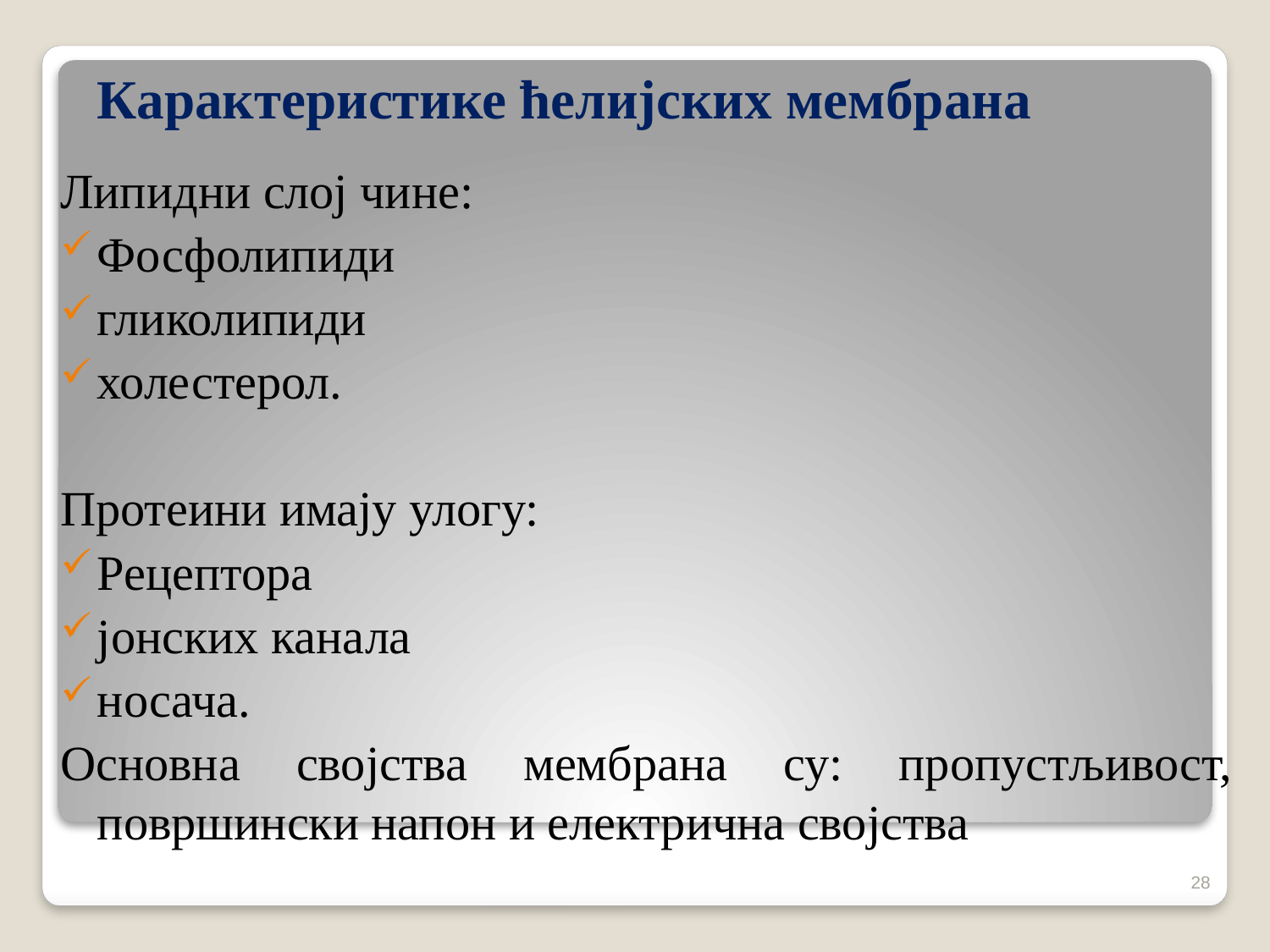

# Карактеристике ћелијских мембрана
Липидни слој чине:
Фосфолипиди
гликолипиди
холестерол.

Протеини имају улогу:
Рецептора
јонских канала
носача.
Основна својства мембрана су: пропустљивост, површински напон и електрична својства

28